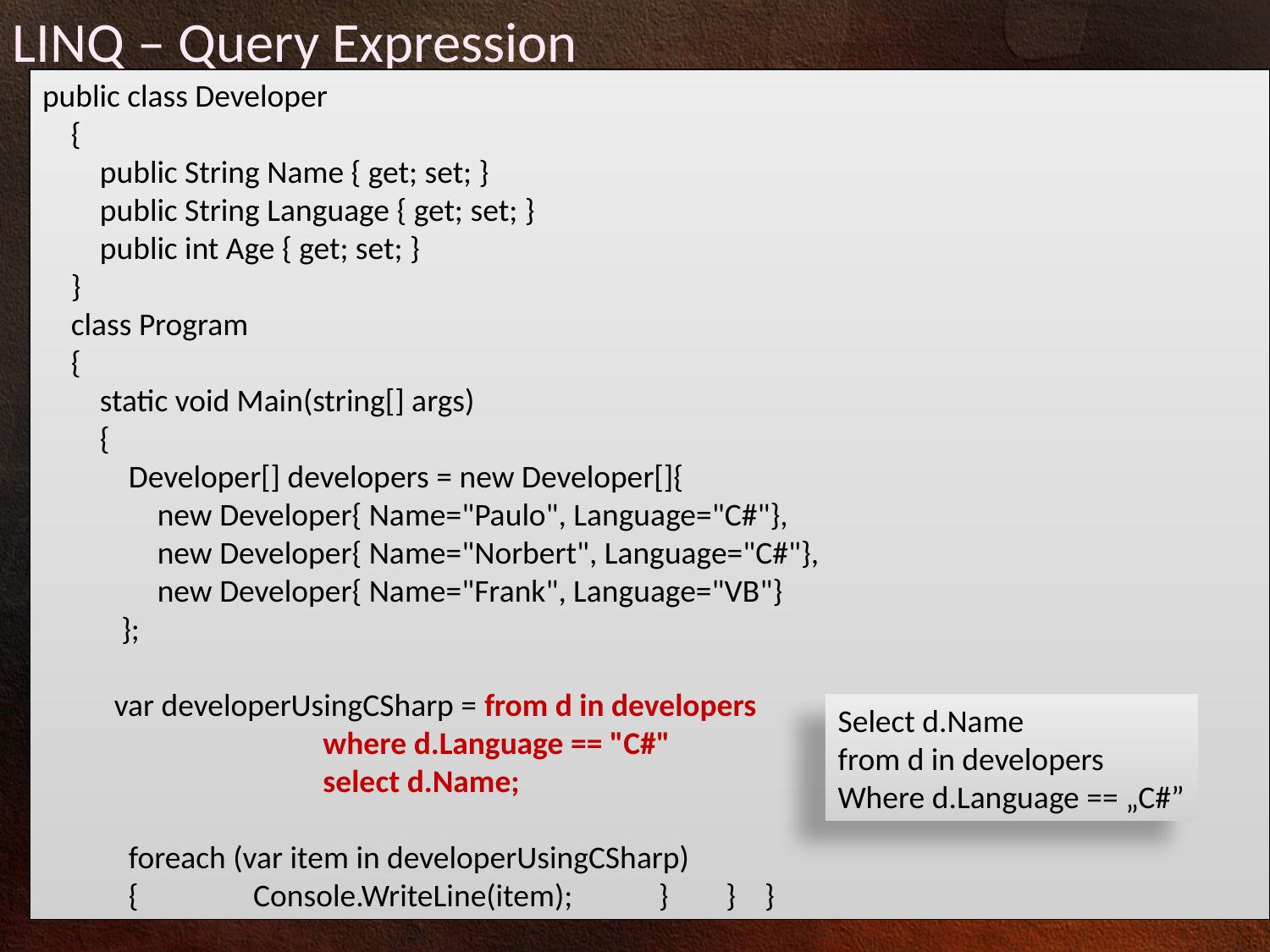

LINQ – Query Expression
public class Developer
    {
        public String Name { get; set; }
        public String Language { get; set; }
        public int Age { get; set; }
    }
    class Program
    {
        static void Main(string[] args)
        {
            Developer[] developers = new Developer[]{
                new Developer{ Name="Paulo", Language="C#"},
                new Developer{ Name="Norbert", Language="C#"},
                new Developer{ Name="Frank", Language="VB"}
           };

          var developerUsingCSharp = from d in developers
                                       where d.Language == "C#"
                                       select d.Name;

            foreach (var item in developerUsingCSharp)
            {                Console.WriteLine(item);            }        }    }
Select d.Name
from d in developers
Where d.Language == „C#”